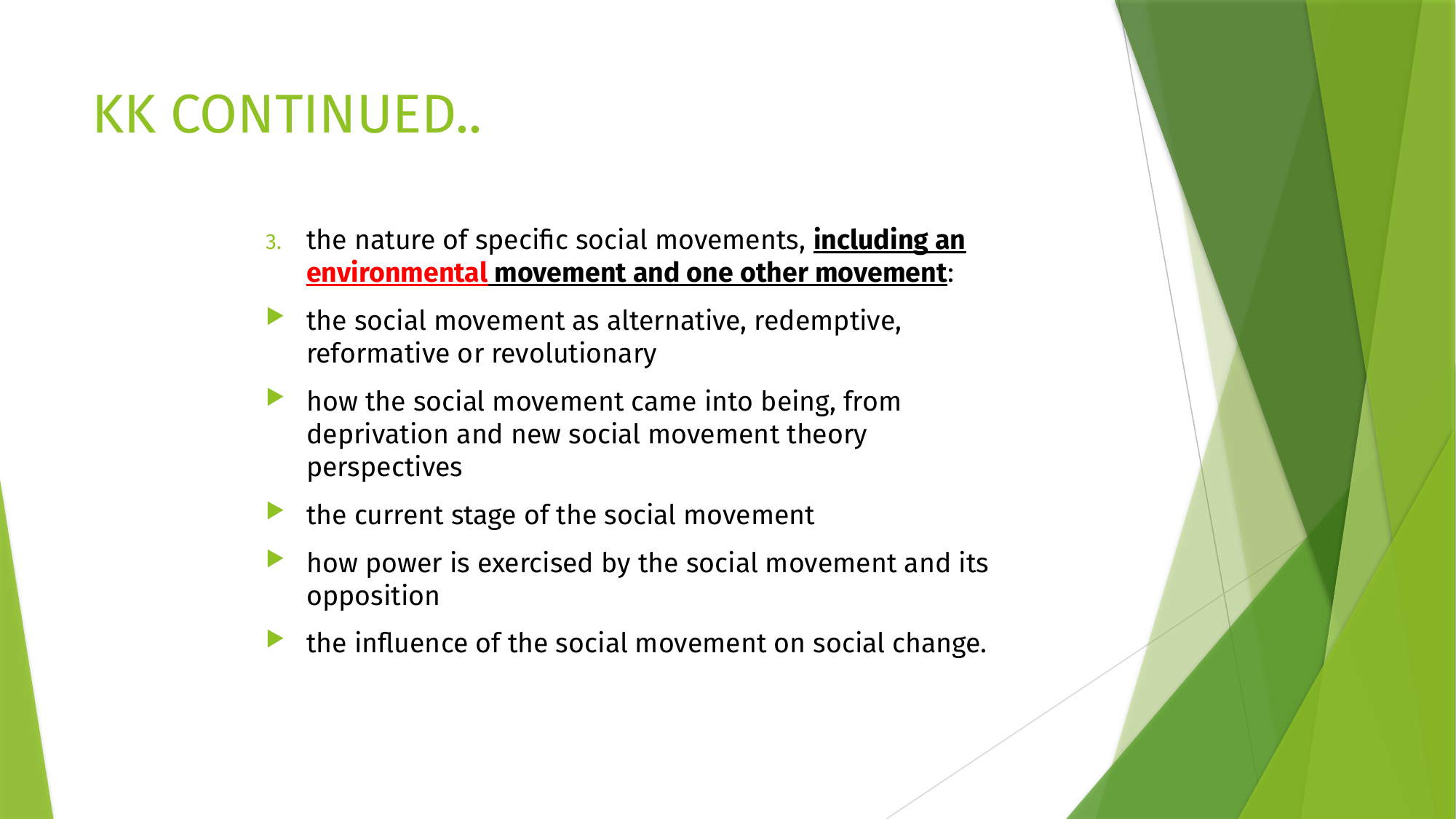

# KK CONTINUED..

the nature of specific social movements, including an environmental movement and one other movement:
the social movement as alternative, redemptive, reformative or revolutionary
how the social movement came into being, from deprivation and new social movement theory perspectives
the current stage of the social movement
how power is exercised by the social movement and its opposition
the influence of the social movement on social change.